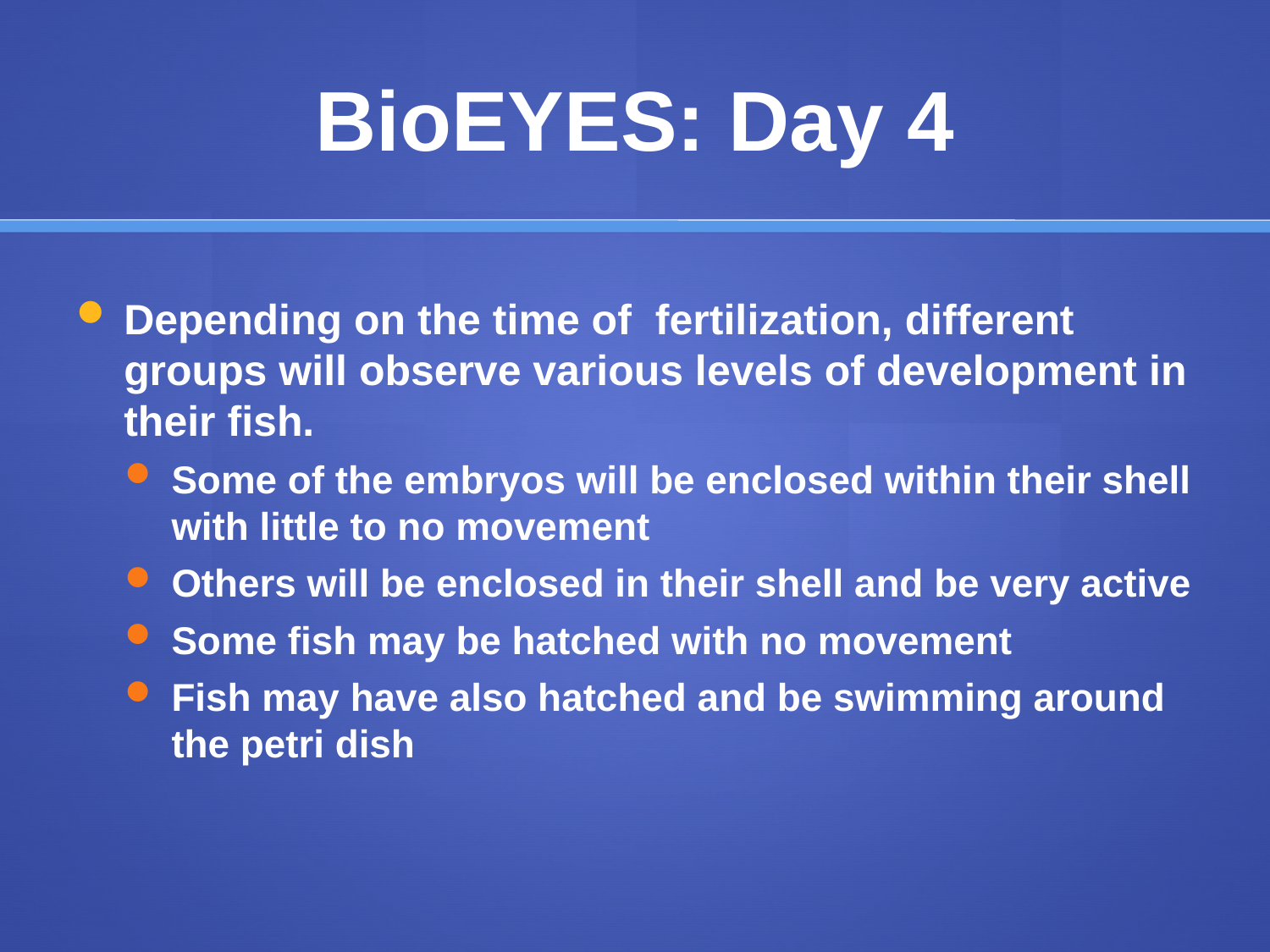

# BioEYES: Day 4
Depending on the time of  fertilization, different groups will observe various levels of development in their fish.
Some of the embryos will be enclosed within their shell with little to no movement
Others will be enclosed in their shell and be very active
Some fish may be hatched with no movement
Fish may have also hatched and be swimming around the petri dish